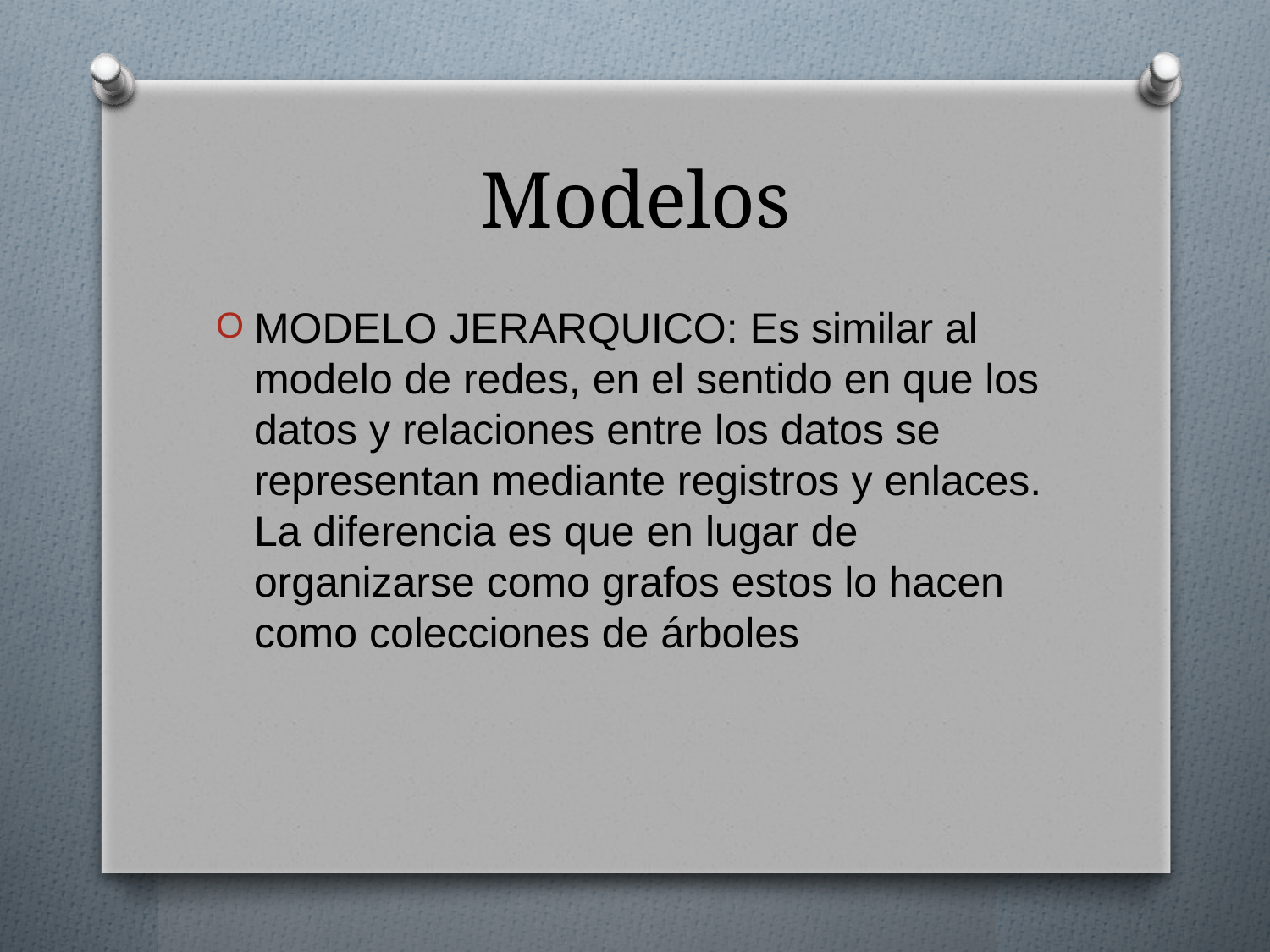

# Modelos
MODELO JERARQUICO: Es similar al modelo de redes, en el sentido en que los datos y relaciones entre los datos se representan mediante registros y enlaces. La diferencia es que en lugar de organizarse como grafos estos lo hacen como colecciones de árboles